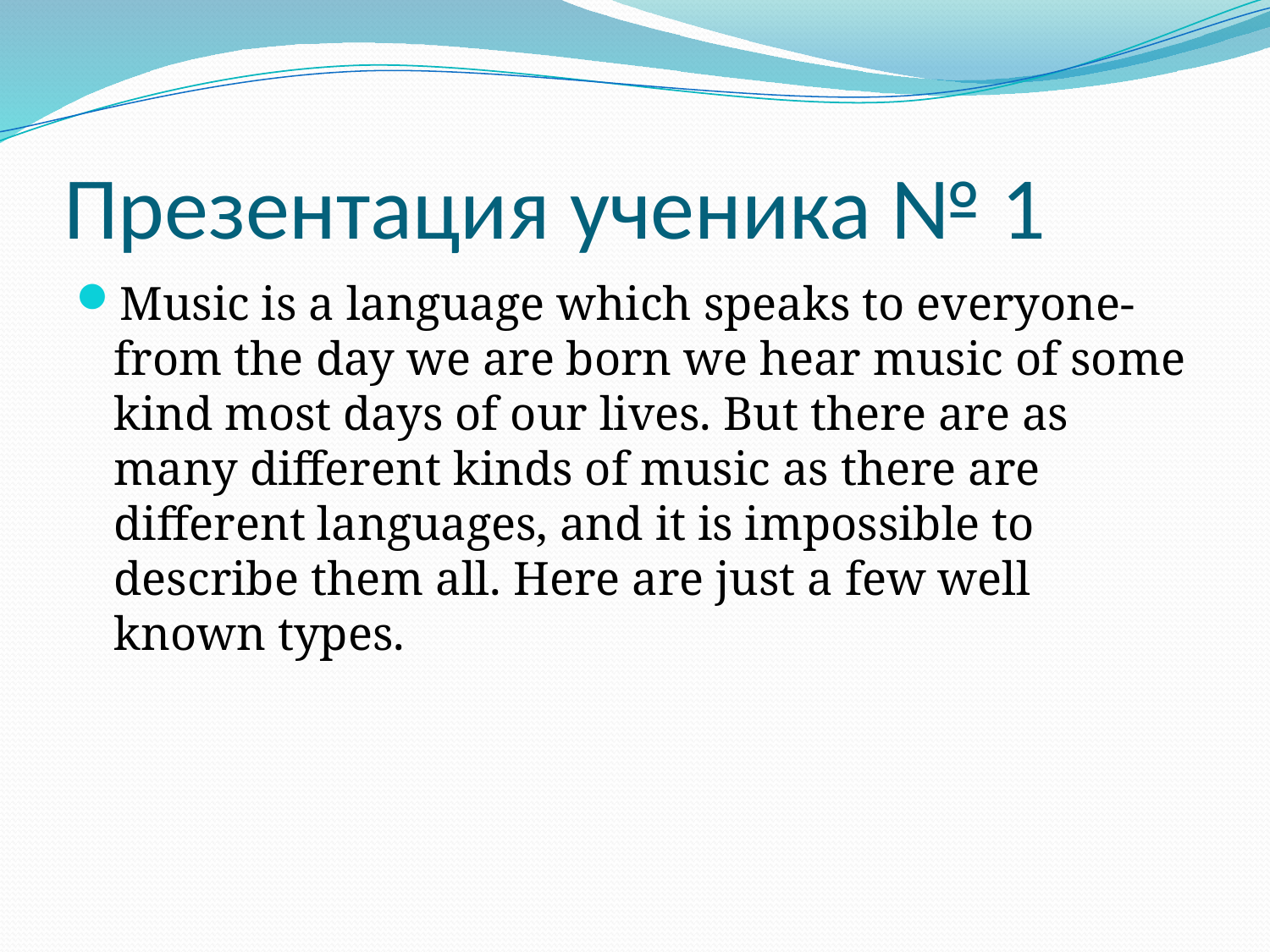

# Презентация ученика № 1
Music is a language which speaks to everyone-from the day we are born we hear music of some kind most days of our lives. But there are as many different kinds of music as there are different languages, and it is impossible to describe them all. Here are just a few well known types.